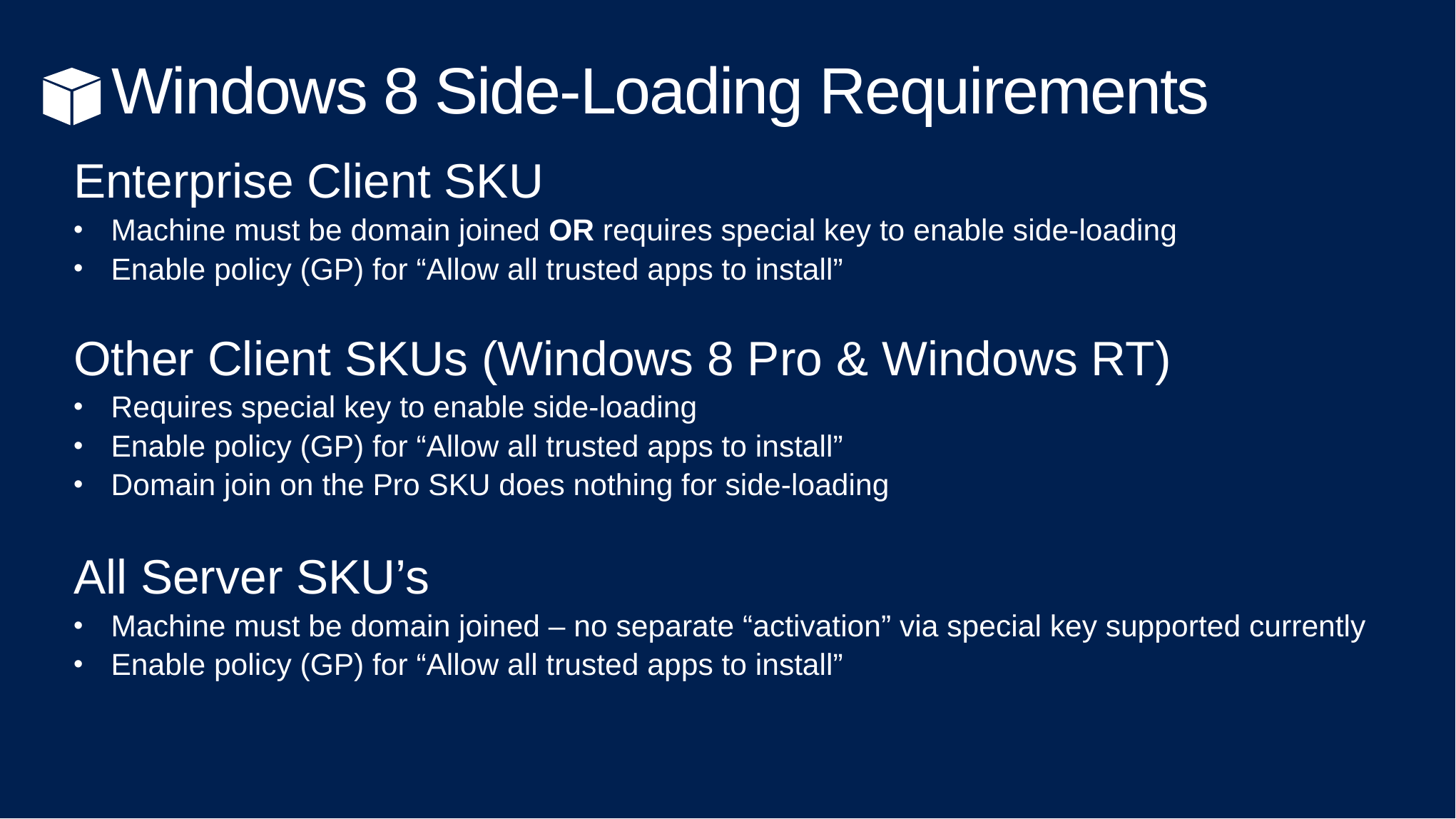

# Windows 8 Side-Loading Requirements

Enterprise Client SKU
Machine must be domain joined OR requires special key to enable side-loading
Enable policy (GP) for “Allow all trusted apps to install”

Other Client SKUs (Windows 8 Pro & Windows RT)
Requires special key to enable side-loading
Enable policy (GP) for “Allow all trusted apps to install”
Domain join on the Pro SKU does nothing for side-loading

All Server SKU’s
Machine must be domain joined – no separate “activation” via special key supported currently
Enable policy (GP) for “Allow all trusted apps to install”